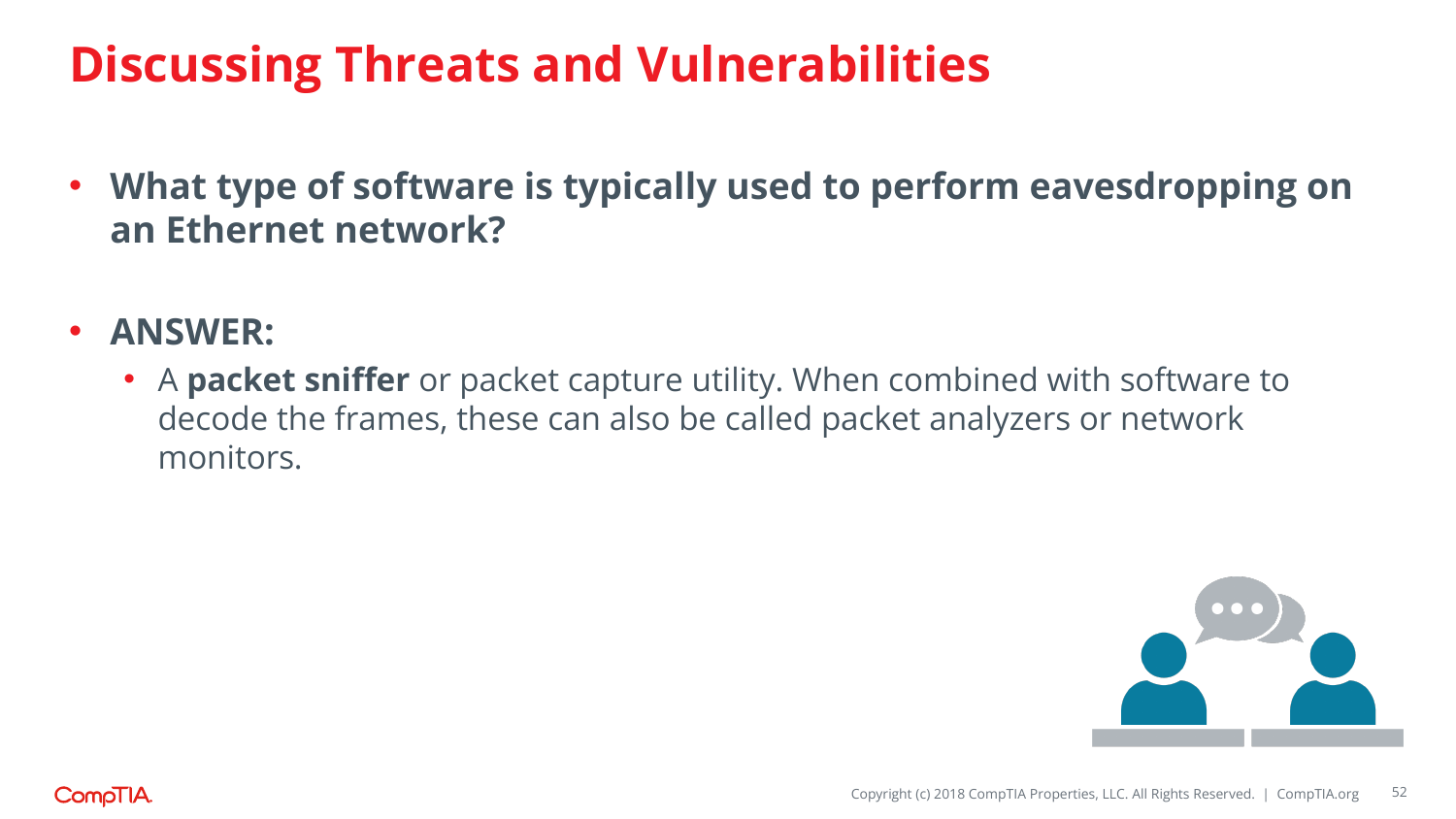

# Discussing Threats and Vulnerabilities
What type of software is typically used to perform eavesdropping on an Ethernet network?

ANSWER:
A packet sniffer or packet capture utility. When combined with software to decode the frames, these can also be called packet analyzers or network monitors.

52